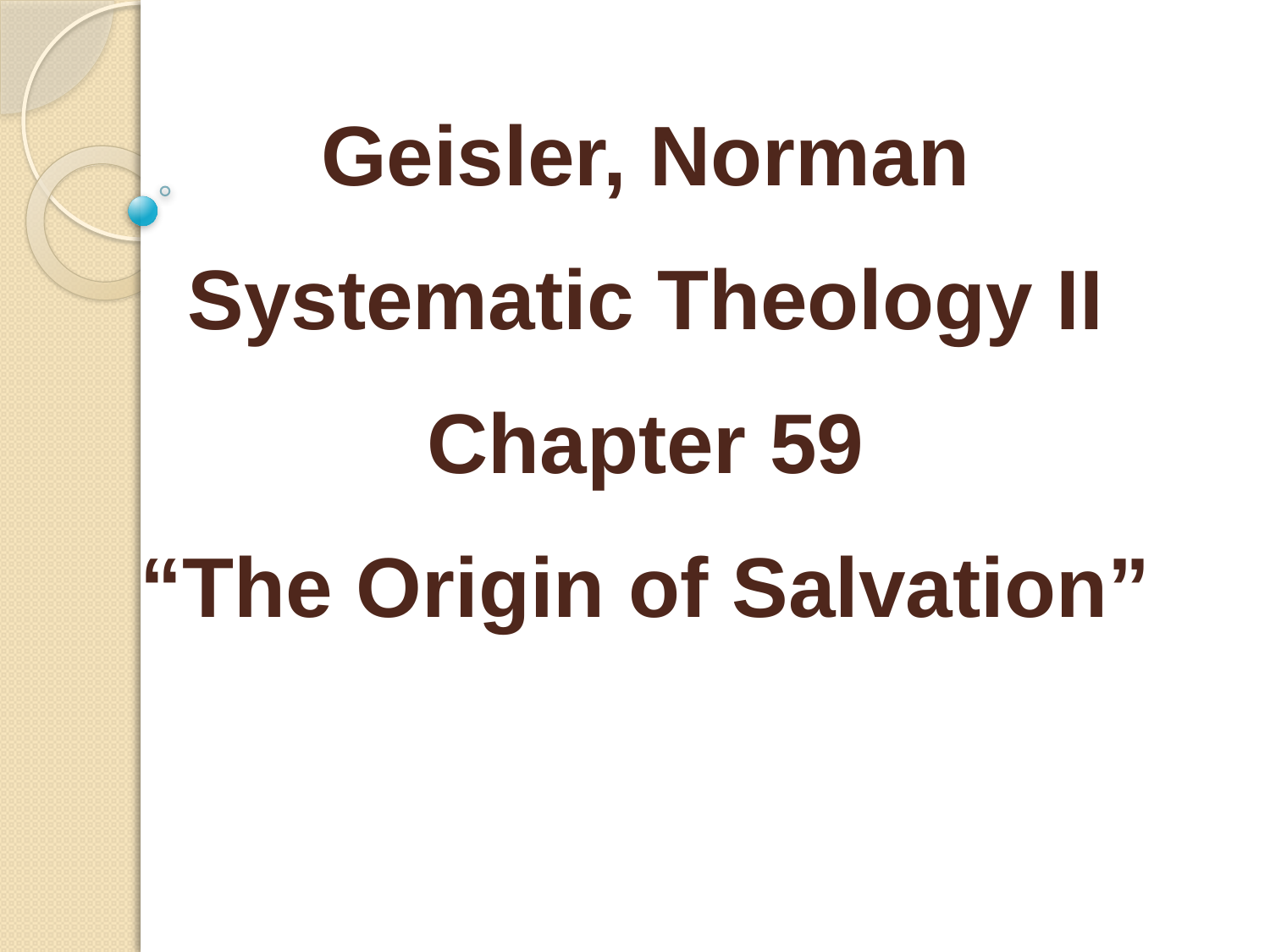

Geisler, Norman
Systematic Theology II
Chapter 59
“The Origin of Salvation”